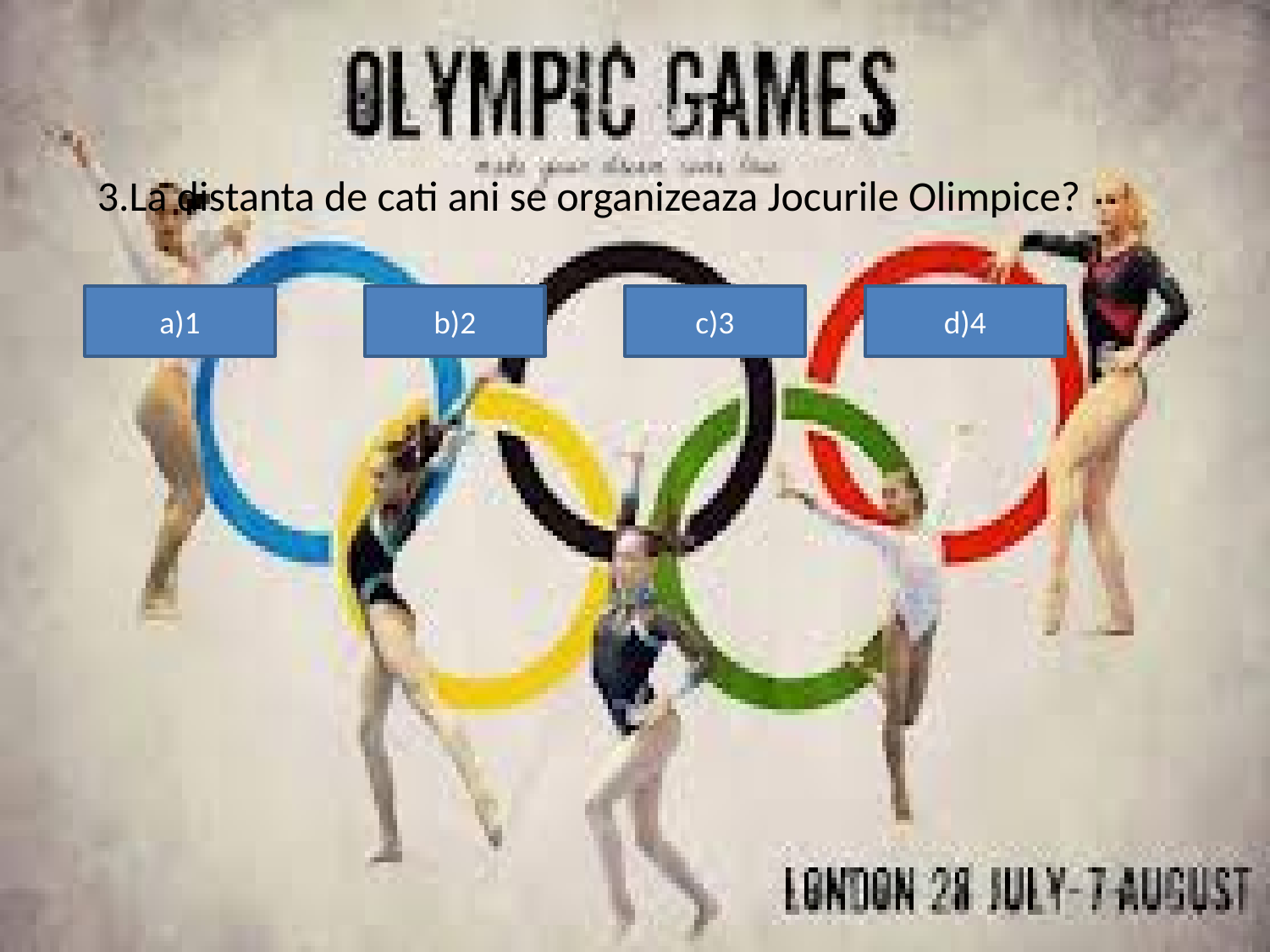

3.La distanta de cati ani se organizeaza Jocurile Olimpice?
a)1
b)2
c)3
d)4